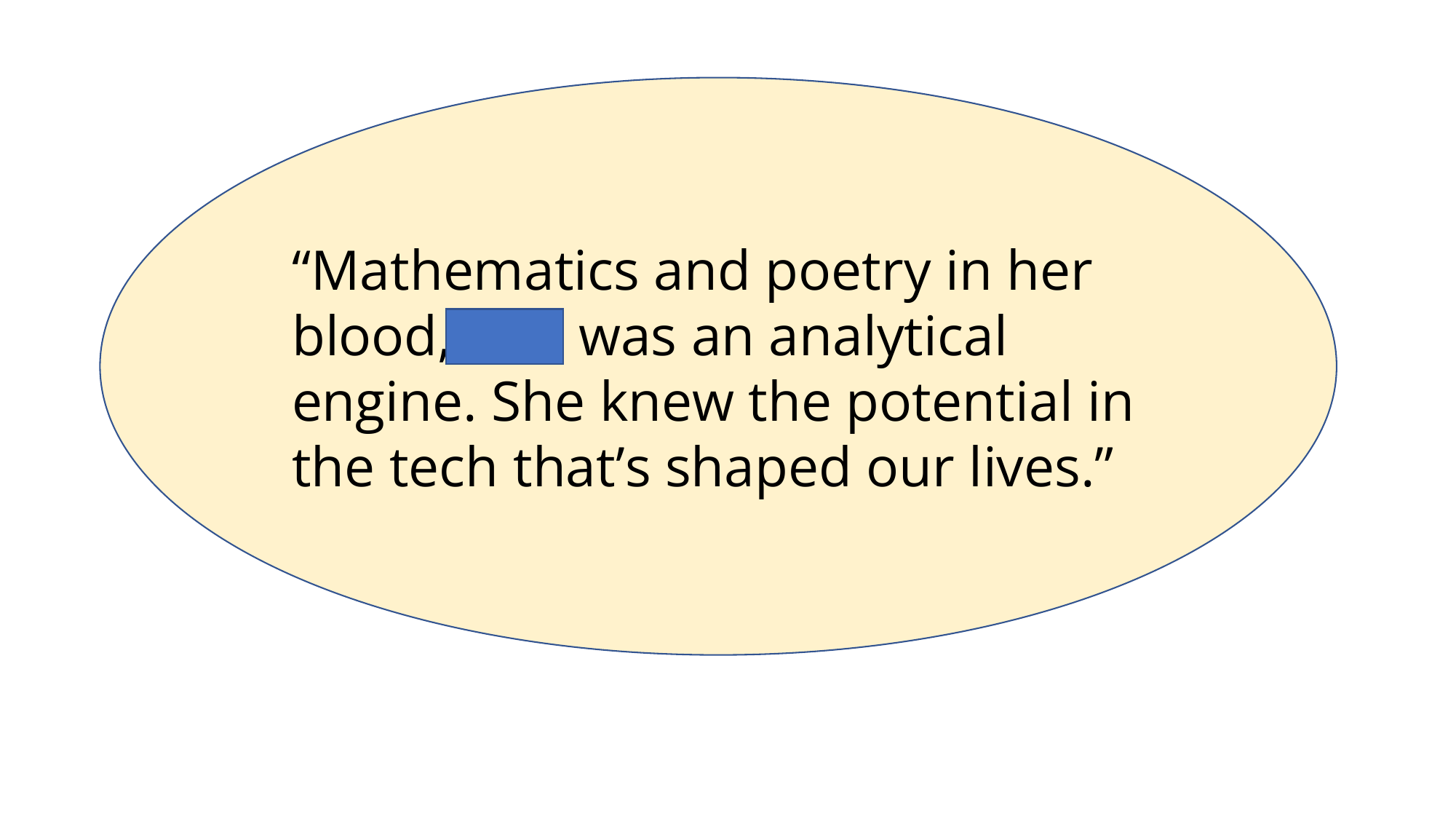

“Mathematics and poetry in her blood, Ada was an analytical engine. She knew the potential in the tech that’s shaped our lives.”